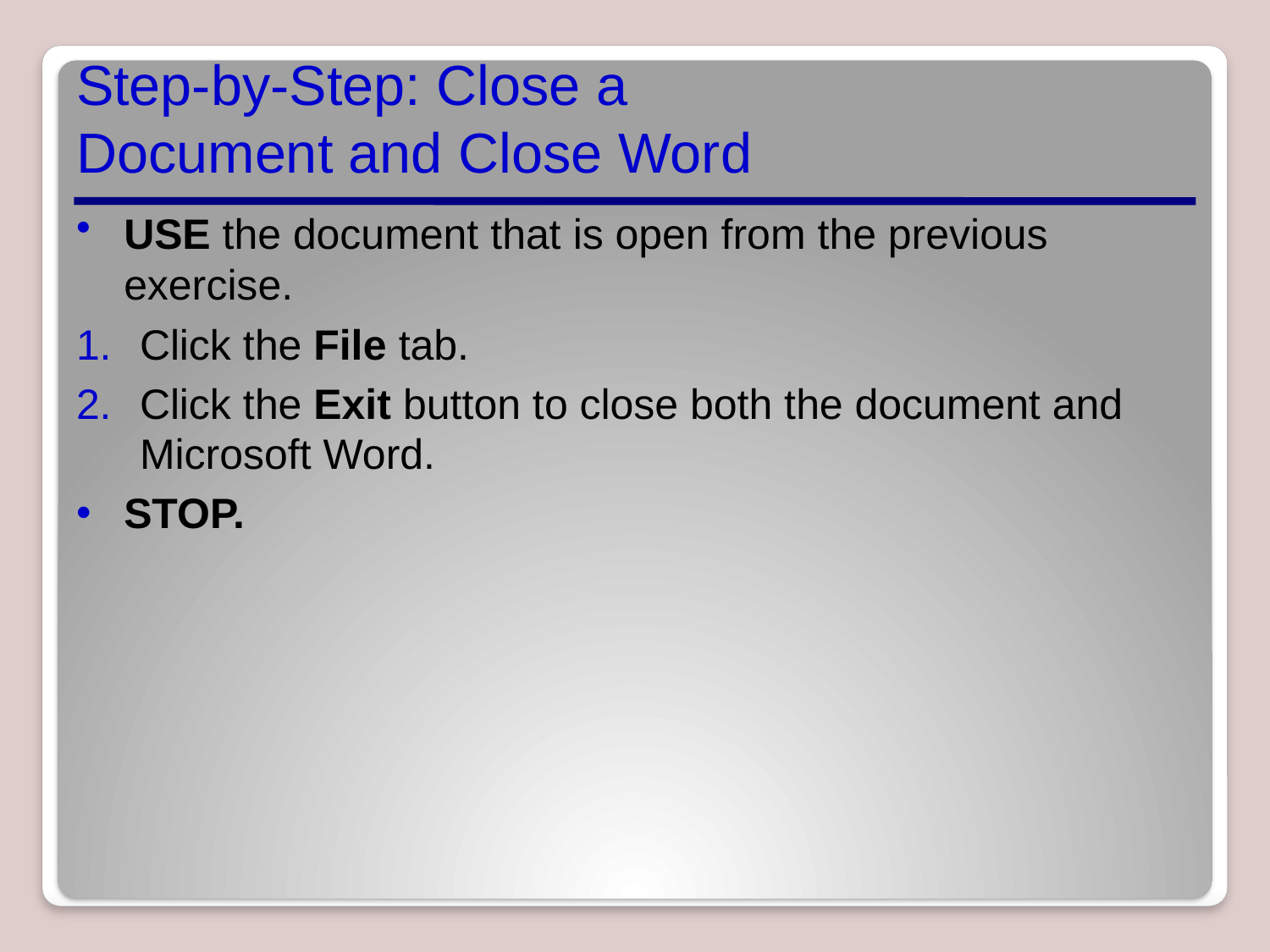

# Step-by-Step: Close a Document and Close Word
USE the document that is open from the previous exercise.
Click the File tab.
Click the Exit button to close both the document and Microsoft Word.
STOP.